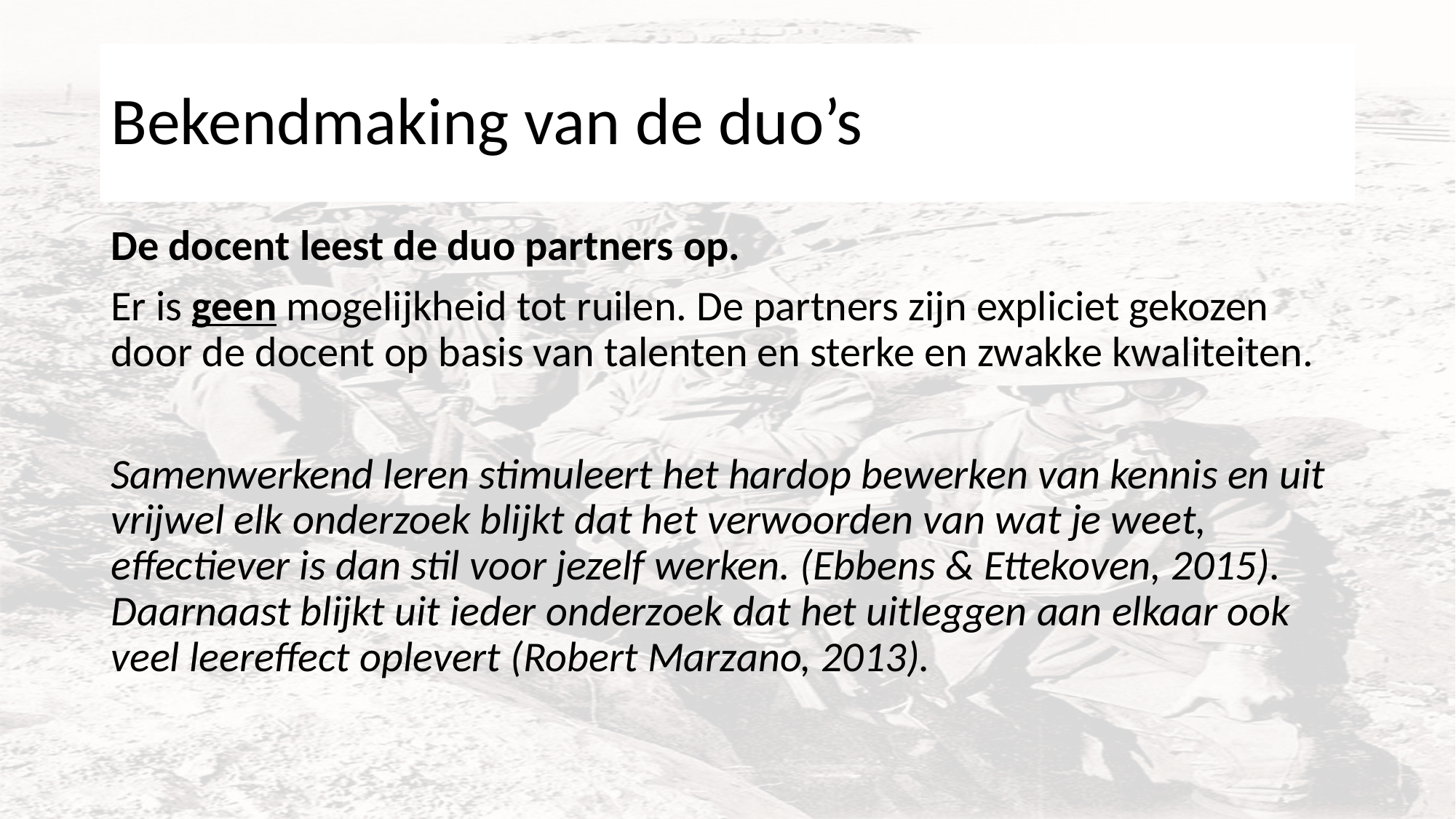

# Bekendmaking van de duo’s
De docent leest de duo partners op.
Er is geen mogelijkheid tot ruilen. De partners zijn expliciet gekozen door de docent op basis van talenten en sterke en zwakke kwaliteiten.

Samenwerkend leren stimuleert het hardop bewerken van kennis en uit vrijwel elk onderzoek blijkt dat het verwoorden van wat je weet, effectiever is dan stil voor jezelf werken. (Ebbens & Ettekoven, 2015). Daarnaast blijkt uit ieder onderzoek dat het uitleggen aan elkaar ook veel leereffect oplevert (Robert Marzano, 2013).